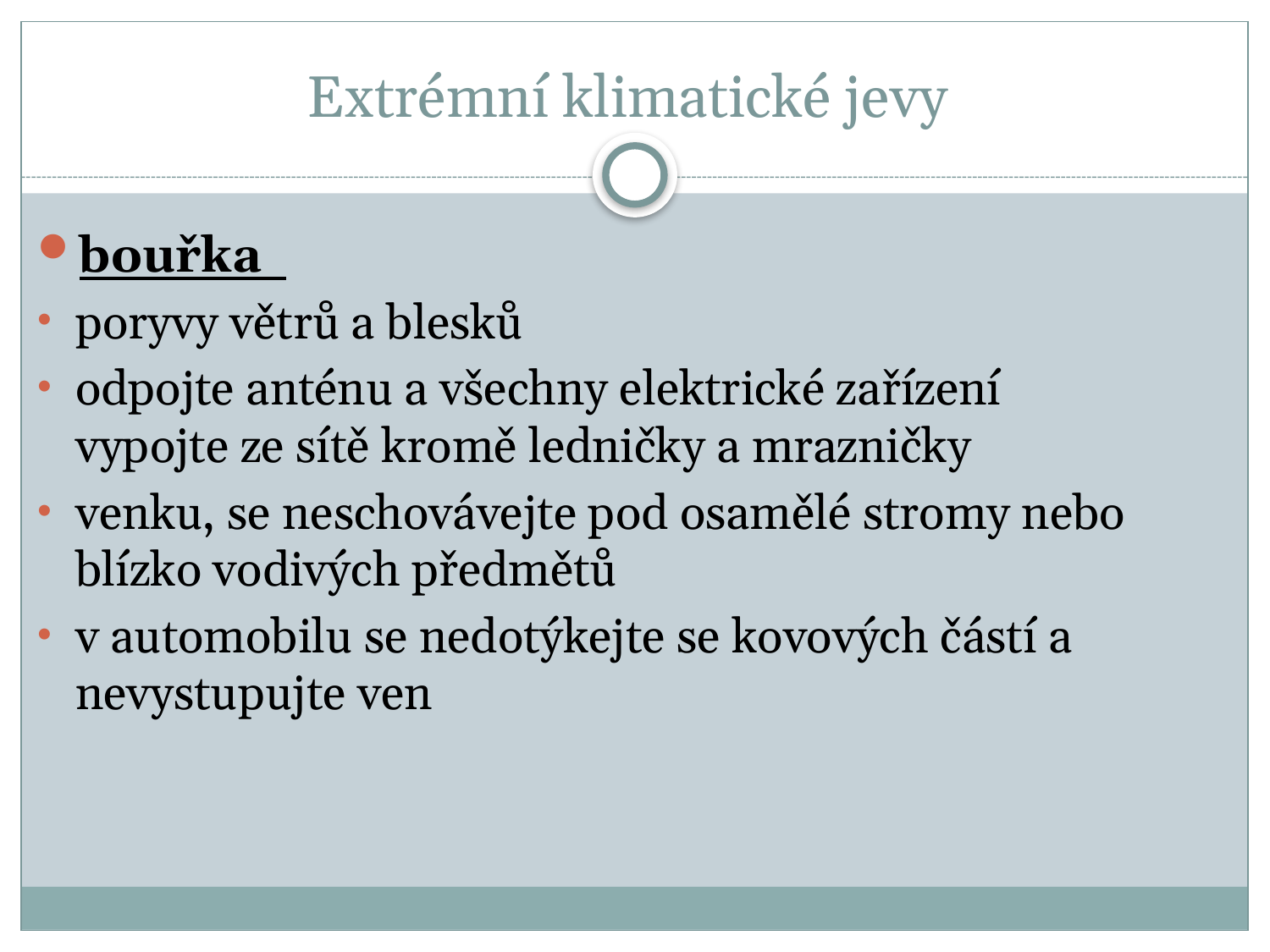

# Extrémní klimatické jevy
bouřka
poryvy větrů a blesků
odpojte anténu a všechny elektrické zařízení vypojte ze sítě kromě ledničky a mrazničky
venku, se neschovávejte pod osamělé stromy nebo blízko vodivých předmětů
v automobilu se nedotýkejte se kovových částí a nevystupujte ven